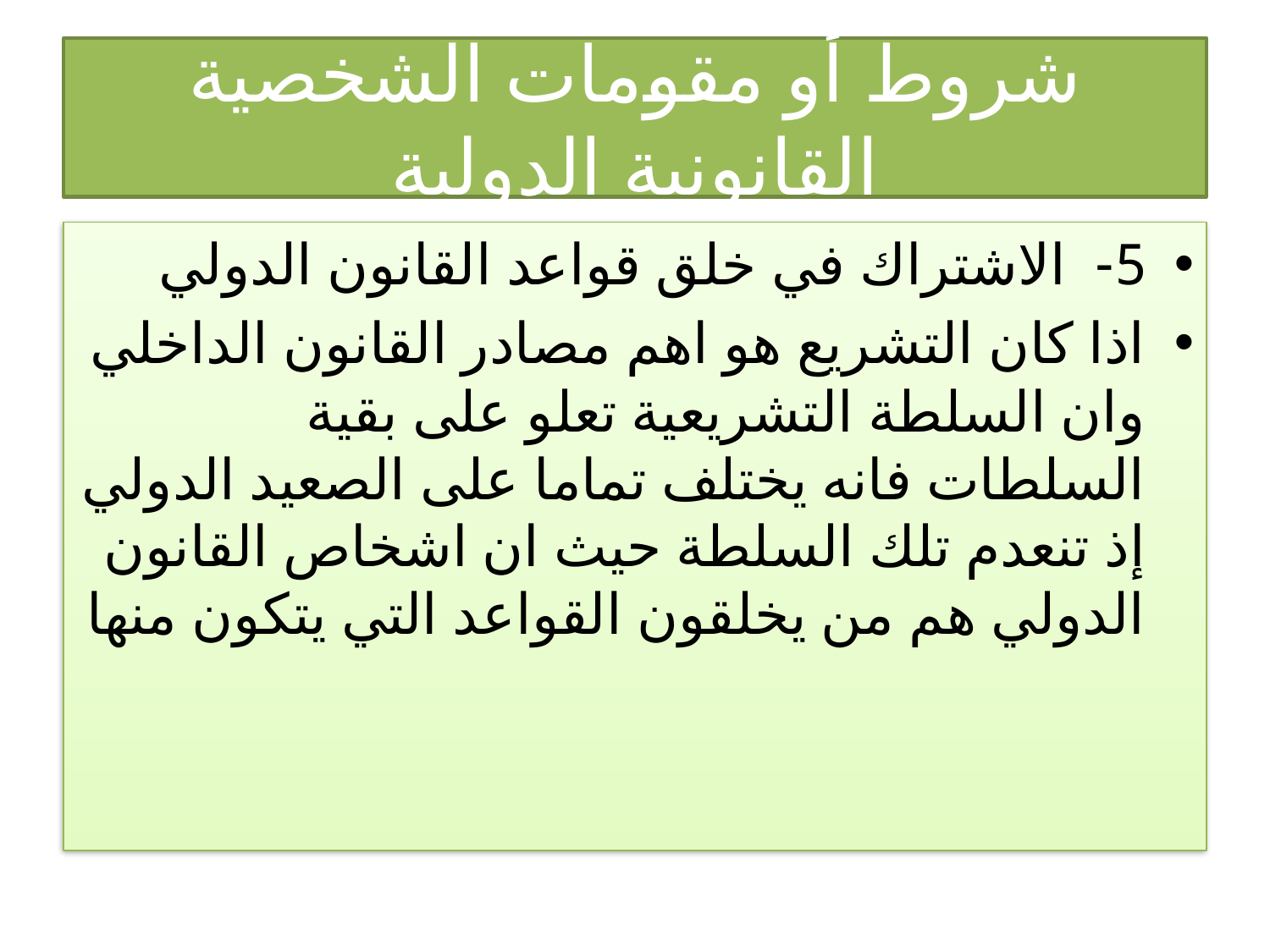

# شروط أو مقومات الشخصية القانونية الدولية
5-  الاشتراك في خلق قواعد القانون الدولي
اذا كان التشريع هو اهم مصادر القانون الداخلي وان السلطة التشريعية تعلو على بقية السلطات فانه يختلف تماما على الصعيد الدولي إذ تنعدم تلك السلطة حيث ان اشخاص القانون الدولي هم من يخلقون القواعد التي يتكون منها